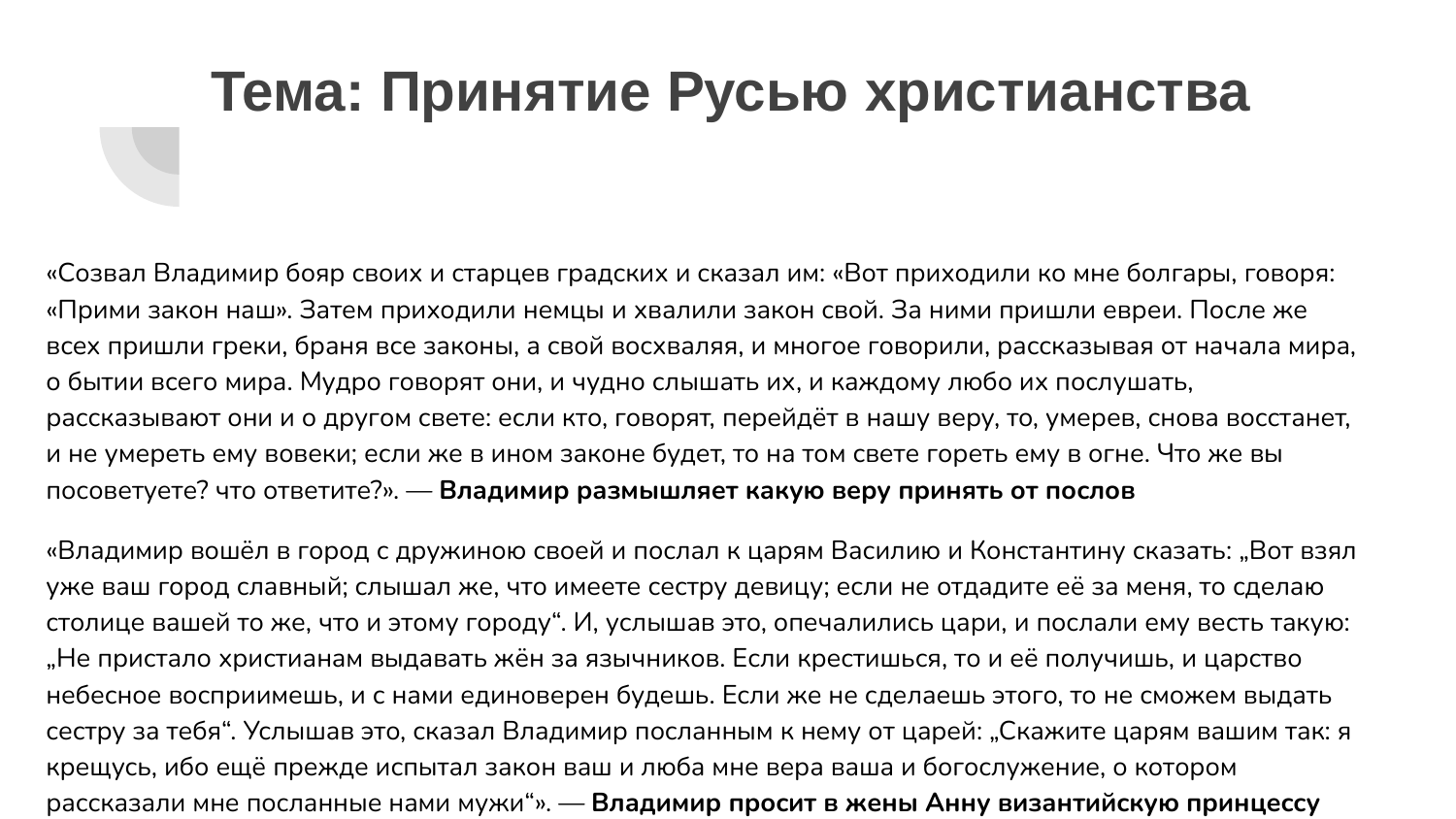

# Тема: Принятие Русью христианства
«Созвал Владимир бояр своих и старцев градских и сказал им: «Вот приходили ко мне болгары, говоря: «Прими закон наш». Затем приходили немцы и хвалили закон свой. За ними пришли евреи. После же всех пришли греки, браня все законы, а свой восхваляя, и многое говорили, рассказывая от начала мира, о бытии всего мира. Мудро говорят они, и чудно слышать их, и каждому любо их послушать, рассказывают они и о другом свете: если кто, говорят, перейдёт в нашу веру, то, умерев, снова восстанет, и не умереть ему вовеки; если же в ином законе будет, то на том свете гореть ему в огне. Что же вы посоветуете? что ответите?». — Владимир размышляет какую веру принять от послов
«Владимир вошёл в город с дружиною своей и послал к царям Василию и Константину сказать: „Вот взял уже ваш город славный; слышал же, что имеете сестру девицу; если не отдадите её за меня, то сделаю столице вашей то же, что и этому городу“. И, услышав это, опечалились цари, и послали ему весть такую: „Не пристало христианам выдавать жён за язычников. Если крестишься, то и её получишь, и царство небесное восприимешь, и с нами единоверен будешь. Если же не сделаешь этого, то не сможем выдать сестру за тебя“. Услышав это, сказал Владимир посланным к нему от царей: „Скажите царям вашим так: я крещусь, ибо ещё прежде испытал закон ваш и люба мне вера ваша и богослужение, о котором рассказали мне посланные нами мужи“». — Владимир просит в жены Анну византийскую принцессу